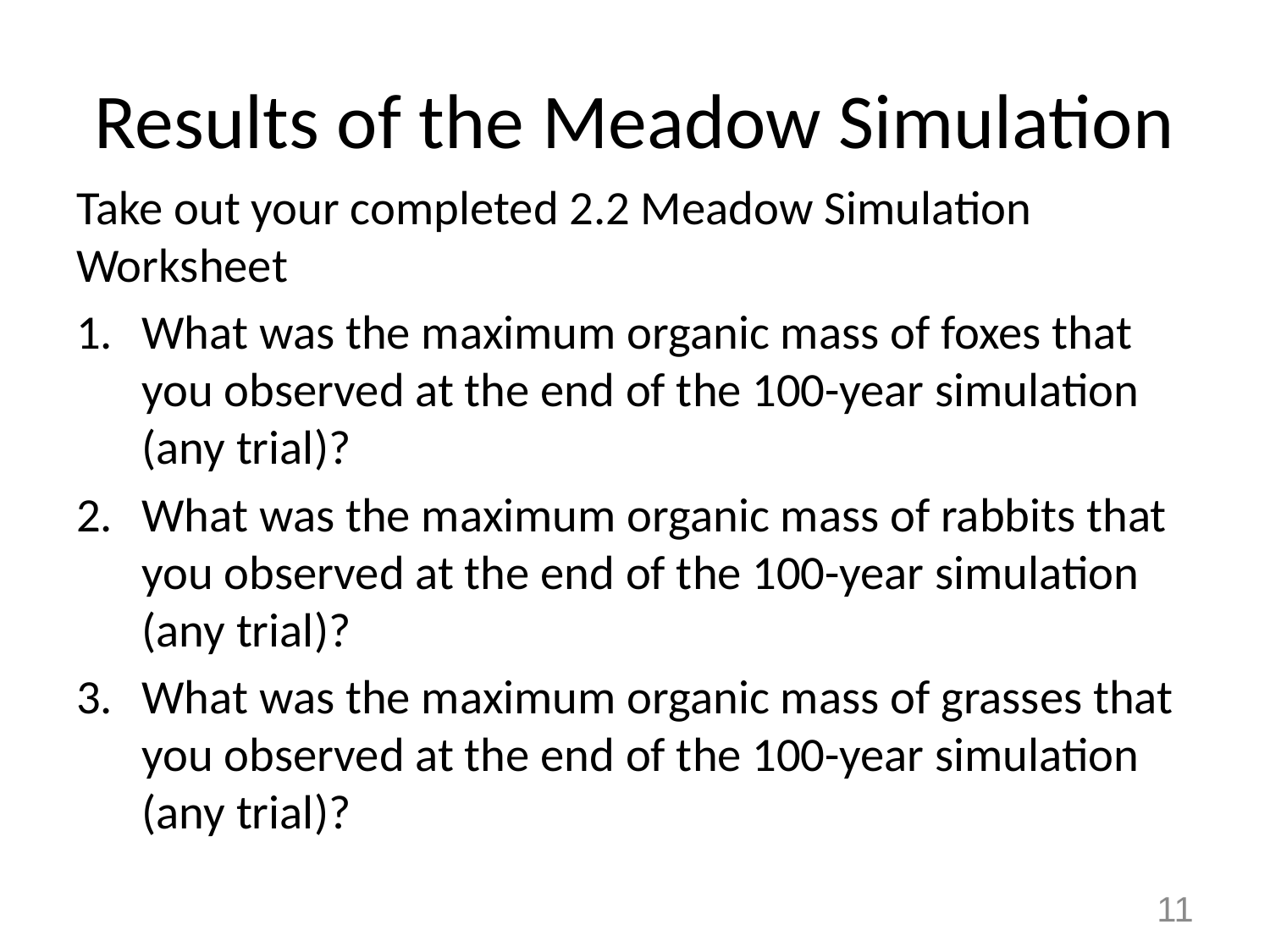

# Results of the Meadow Simulation
Take out your completed 2.2 Meadow Simulation Worksheet
What was the maximum organic mass of foxes that you observed at the end of the 100-year simulation (any trial)?
What was the maximum organic mass of rabbits that you observed at the end of the 100-year simulation (any trial)?
What was the maximum organic mass of grasses that you observed at the end of the 100-year simulation (any trial)?

11